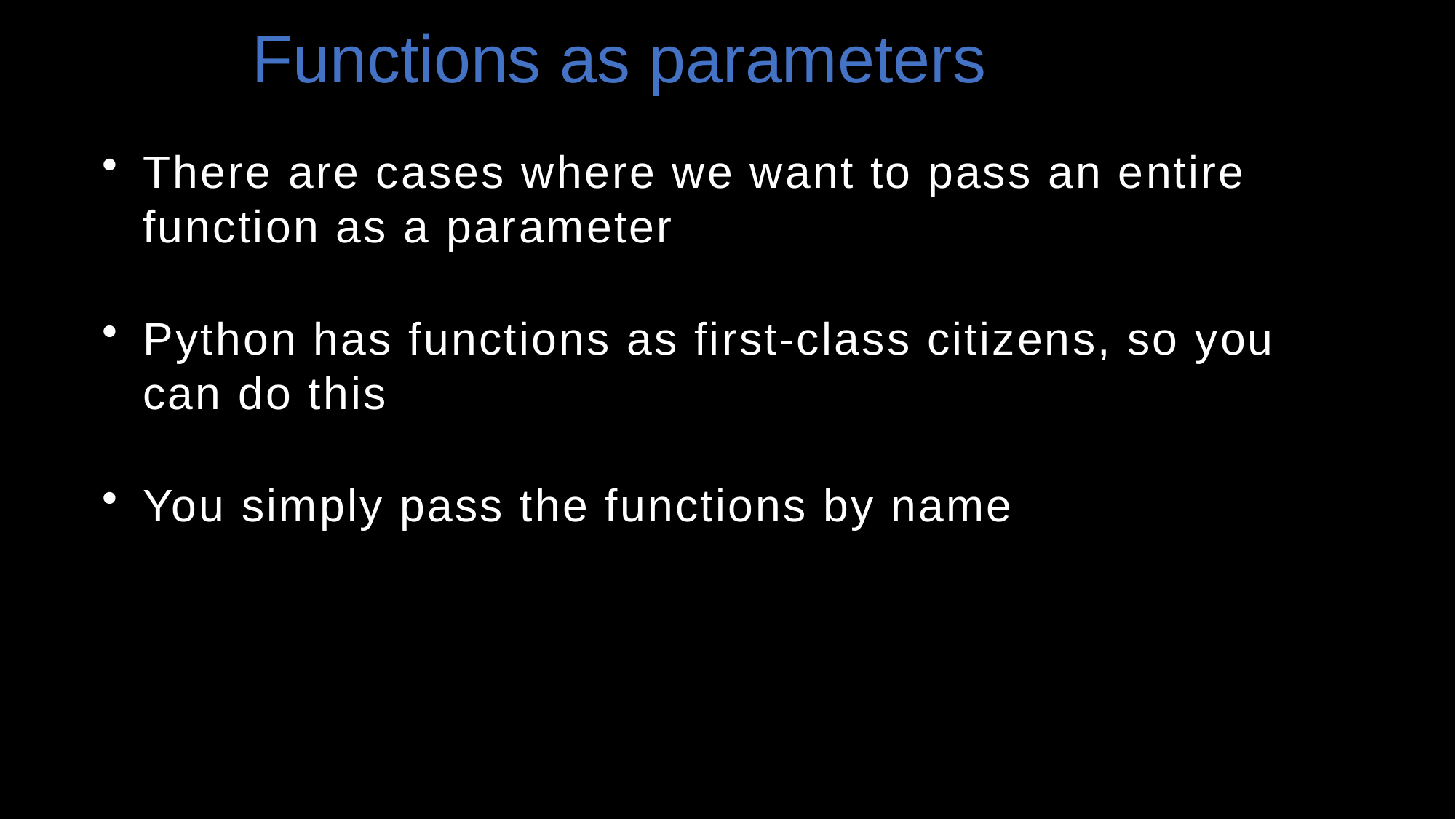

# Functions as parameters
There are cases where we want to pass an entire function as a parameter

Python has functions as first-class citizens, so you can do this

You simply pass the functions by name